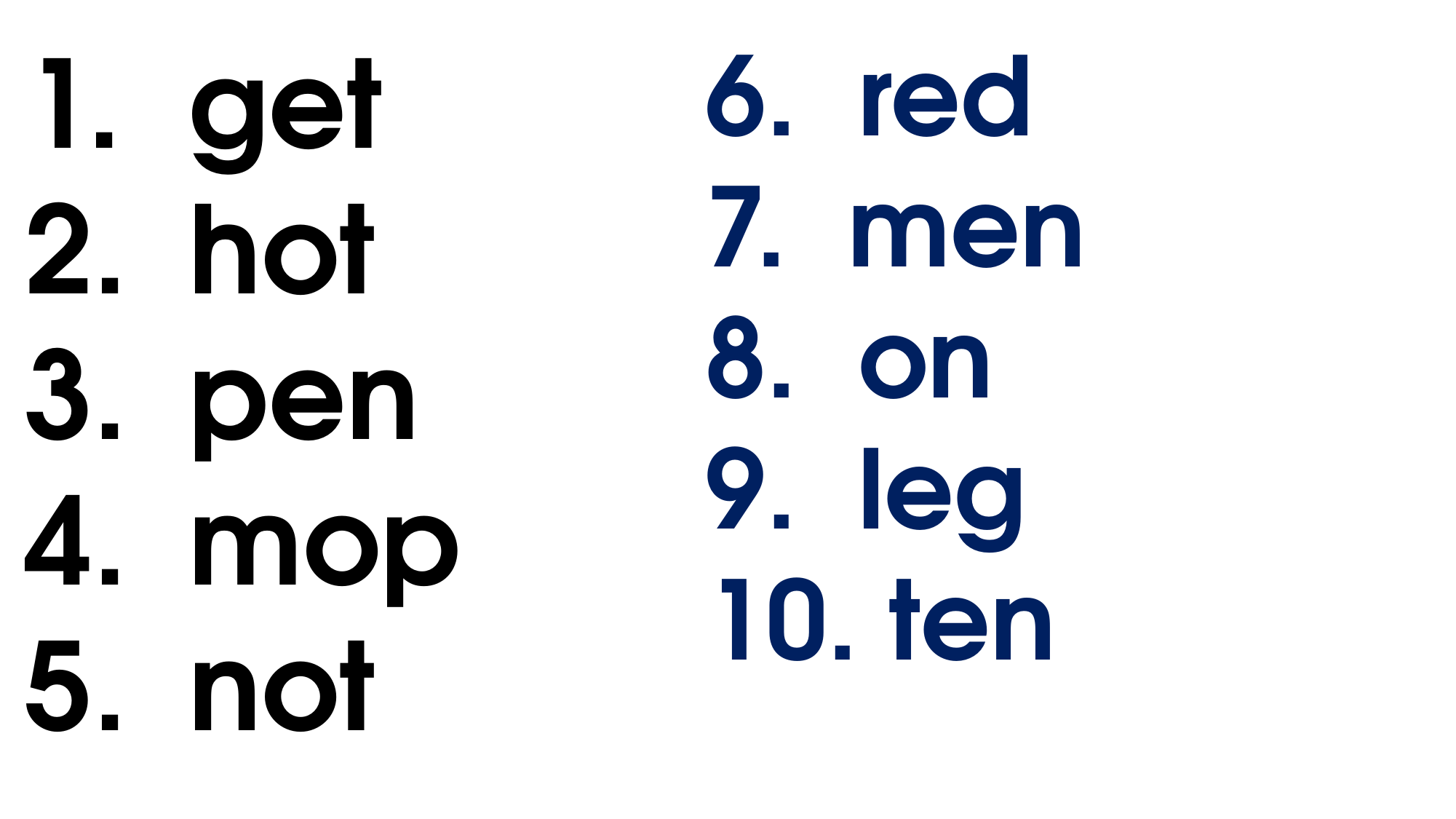

get
hot
pen
mop
not
6.  red
7.  men
8.  on
9.  leg
10. ten